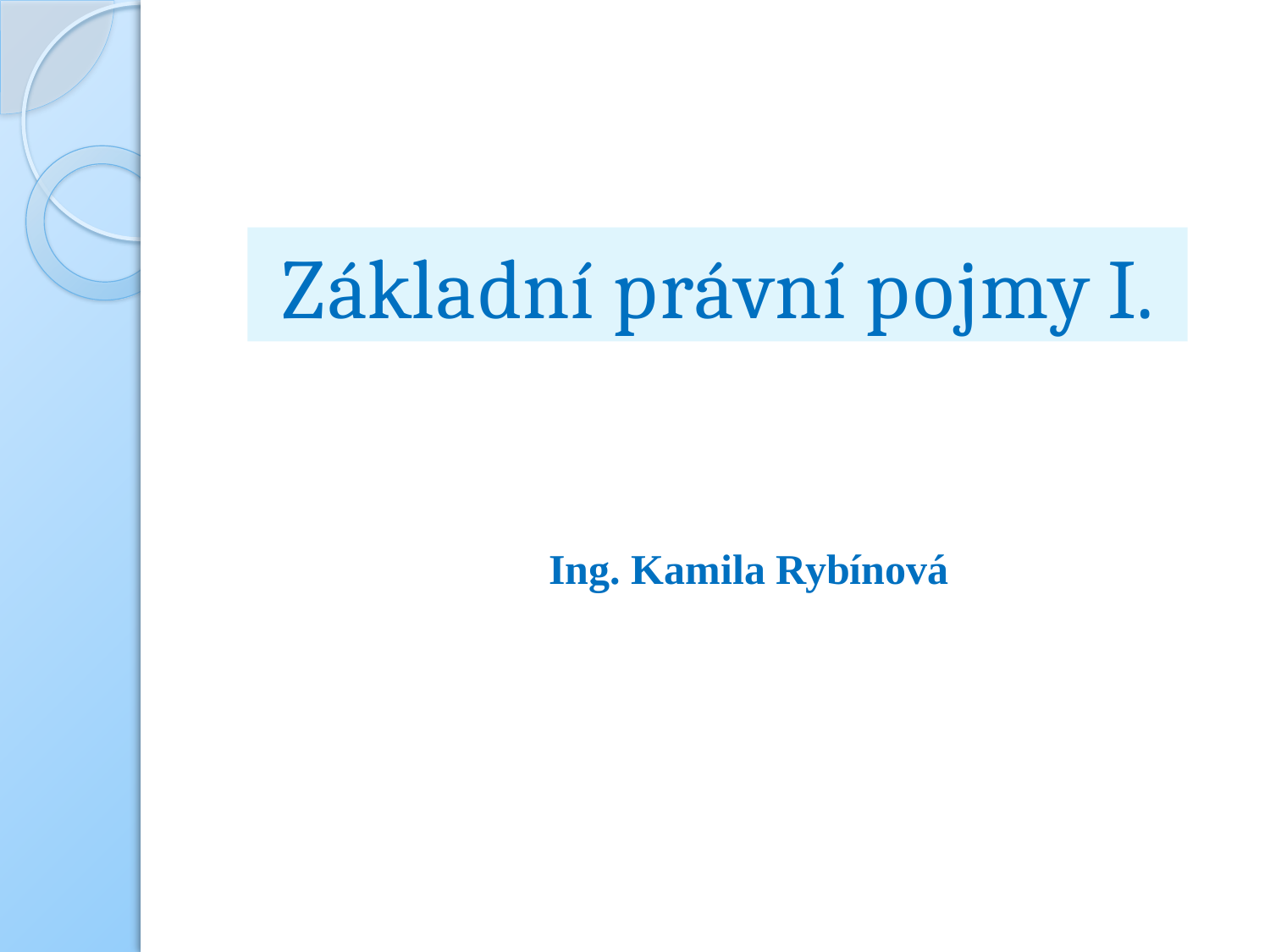

Základní právní pojmy I.

Ing. Kamila Rybínová